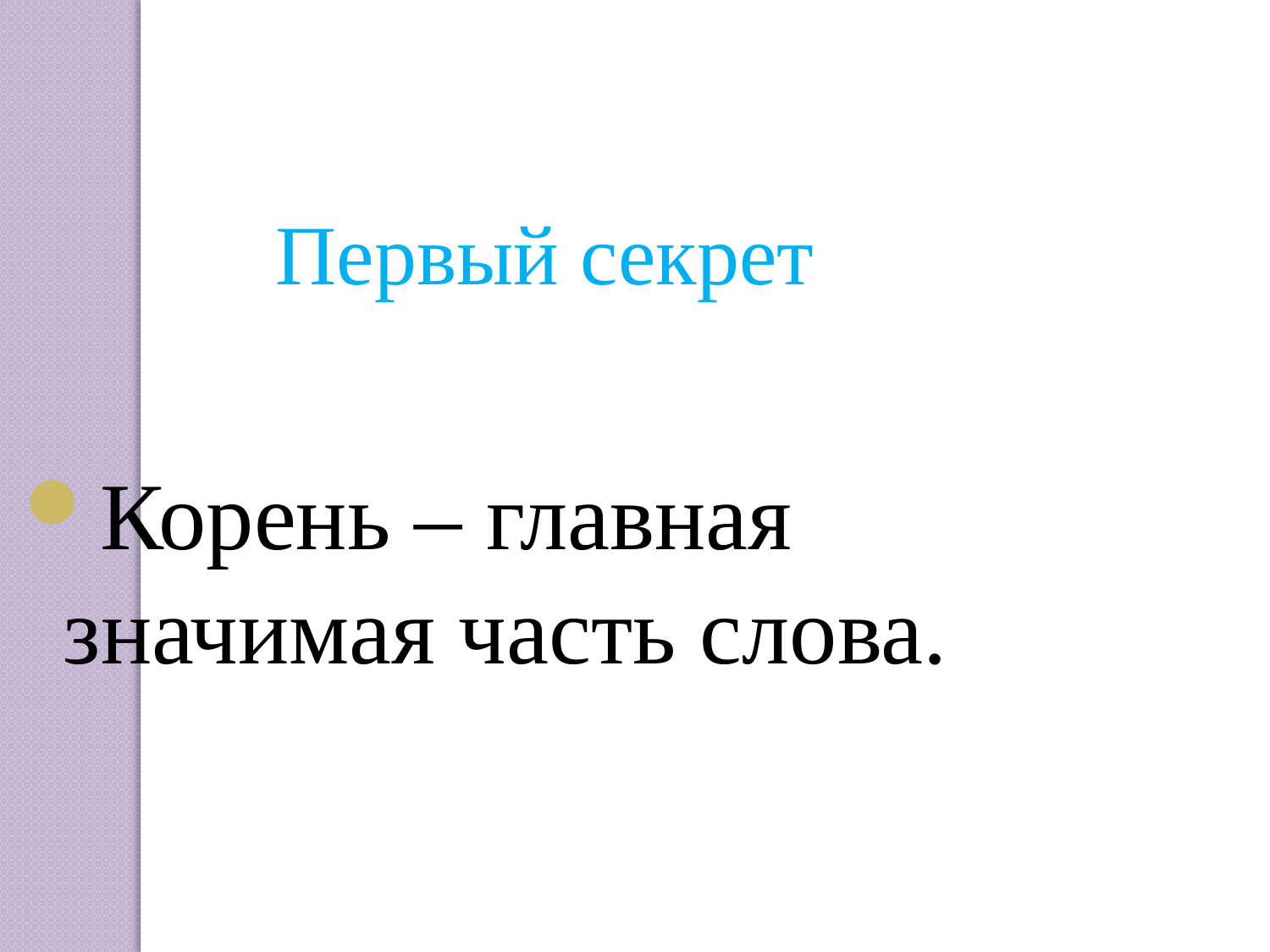

Первый секрет
Корень – главная значимая часть слова.